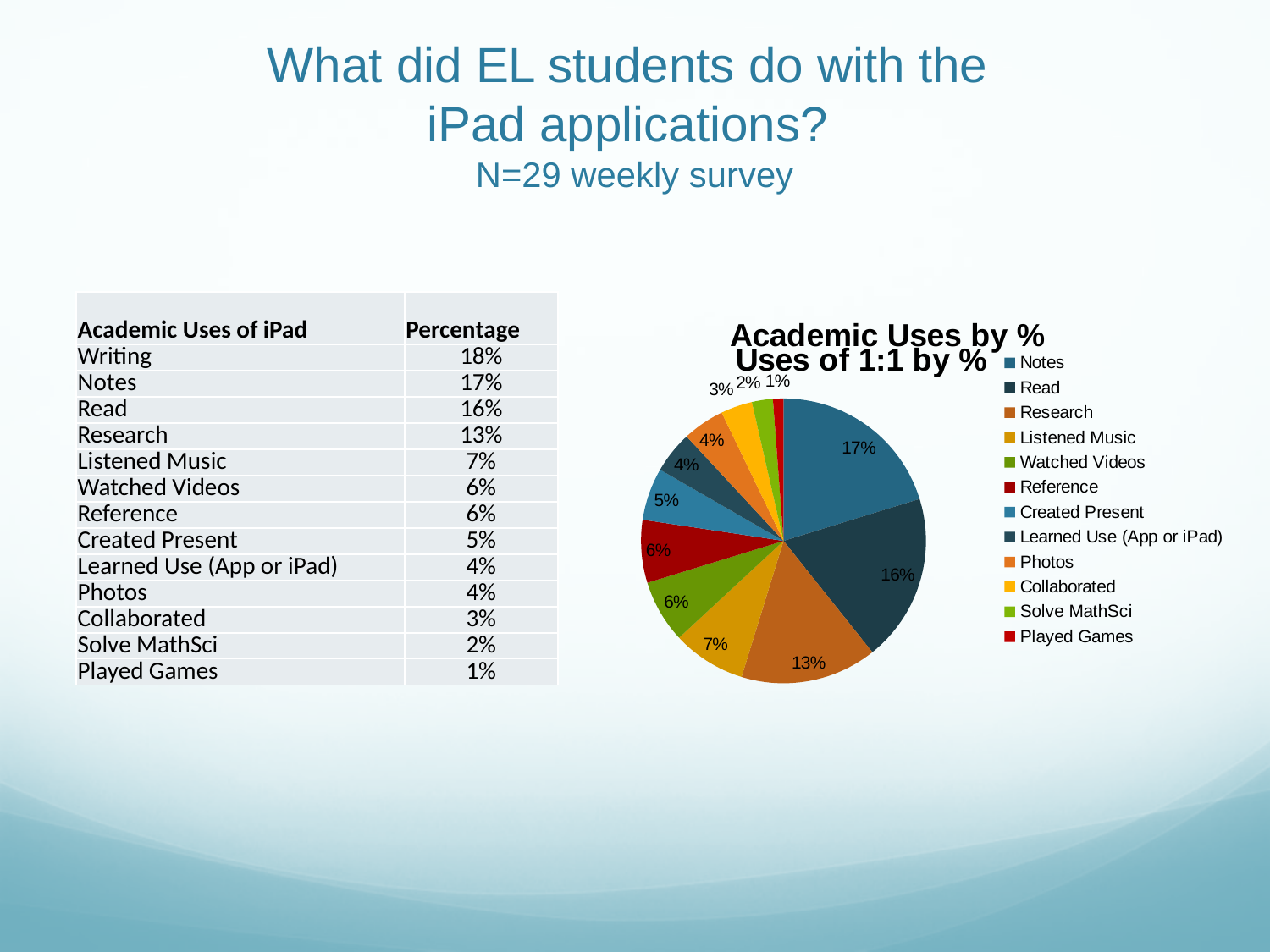

# What did EL students do with the iPad applications? N=29 weekly survey
| Academic Uses of iPad | Percentage |
| --- | --- |
| Writing | 18% |
| Notes | 17% |
| Read | 16% |
| Research | 13% |
| Listened Music | 7% |
| Watched Videos | 6% |
| Reference | 6% |
| Created Present | 5% |
| Learned Use (App or iPad) | 4% |
| Photos | 4% |
| Collaborated | 3% |
| Solve MathSci | 2% |
| Played Games | 1% |

### Chart: Academic Uses by %

| Category | Percentage 18% |
|---|---|
| Notes | 0.17 |
| Read | 0.16 |
| Research | 0.13 |
| Listened Music | 0.07 |
| Watched Videos | 0.06 |
| Reference | 0.06 |
| Created Present | 0.05 |
| Learned Use (App or iPad) | 0.04 |
| Photos  | 0.04 |
| Collaborated | 0.03 |
| Solve MathSci | 0.02 |
| Played Games | 0.01 |

### Chart: Uses of 1:1 by %

| Category |
|---|